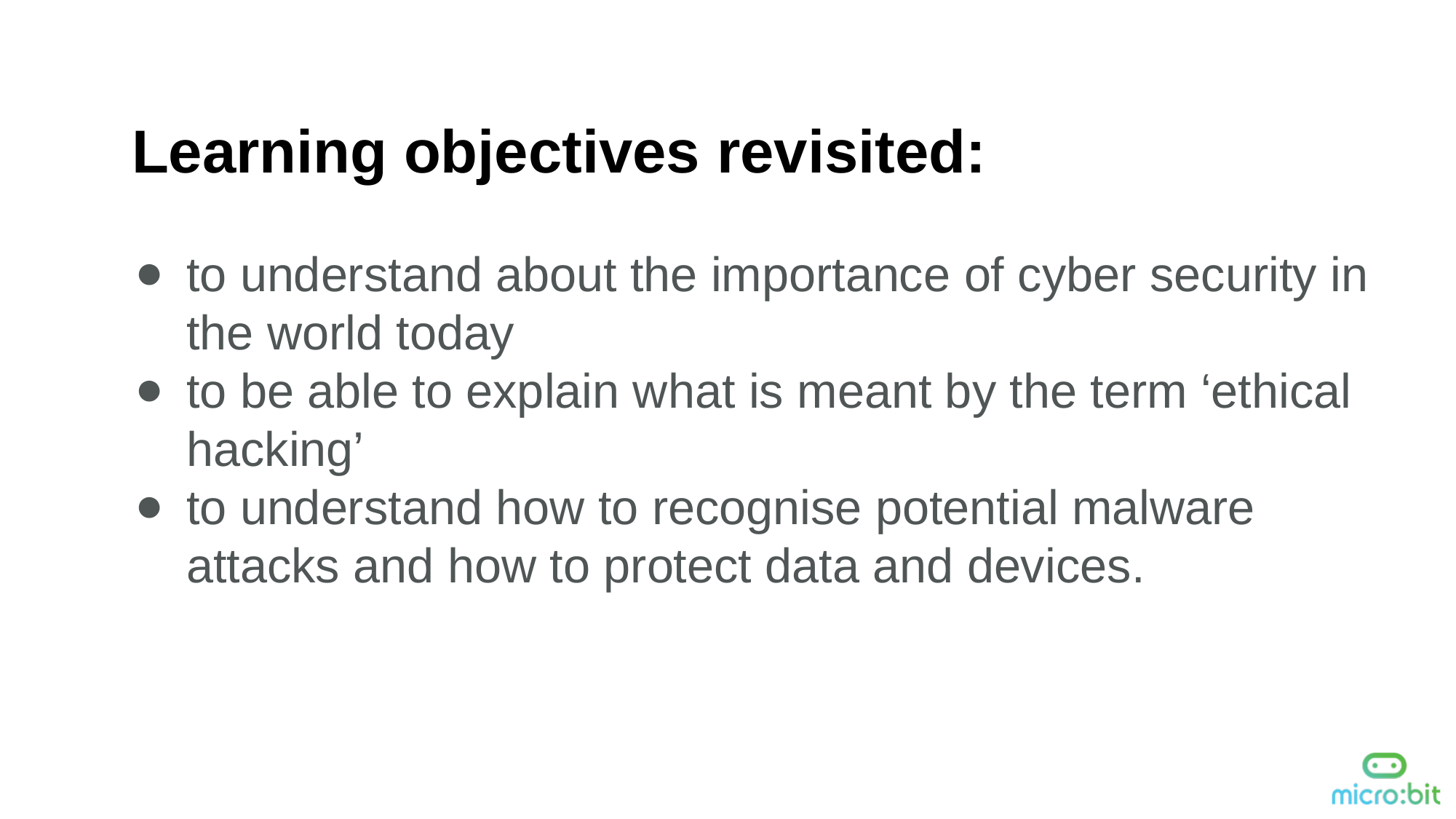

Learning objectives revisited:

to understand about the importance of cyber security in the world today
to be able to explain what is meant by the term ‘ethical hacking’
to understand how to recognise potential malware attacks and how to protect data and devices.